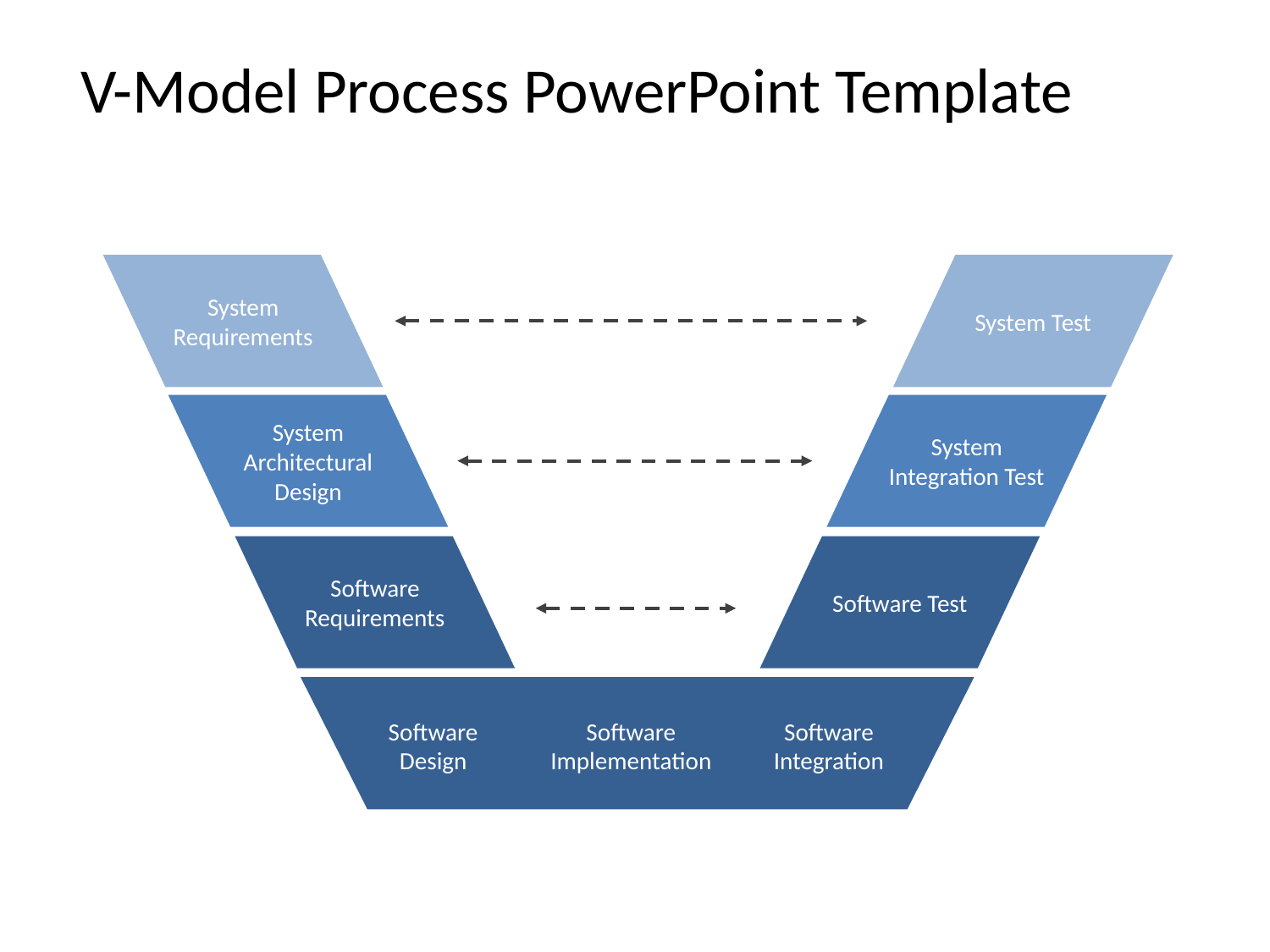

# V-Model Process PowerPoint Template
System Requirements
System Test
System Architectural Design
System Integration Test
Software Requirements
Software Test

Software
Design
Software
Implementation
Software
Integration